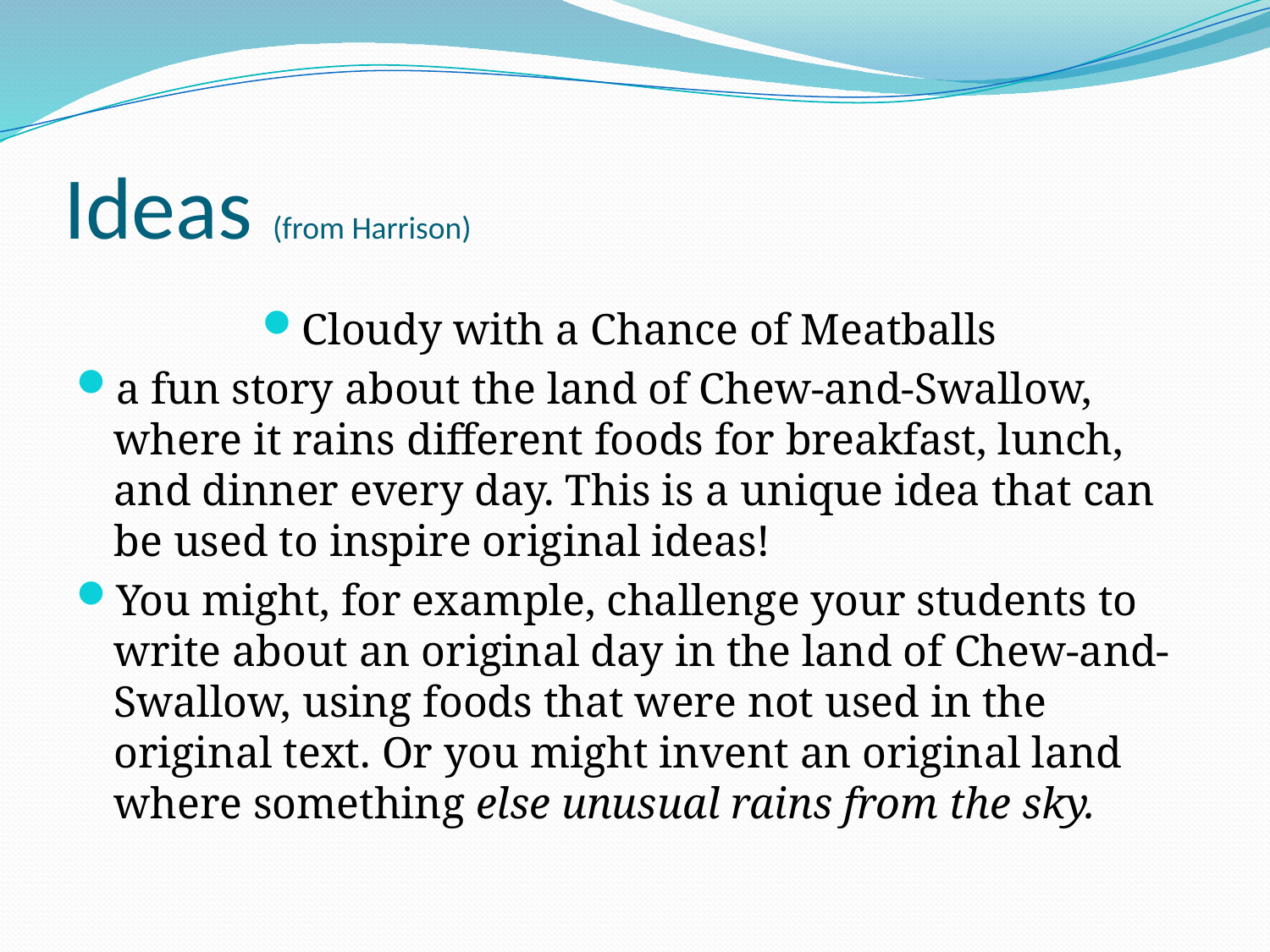

# Ideas (from Harrison)
Cloudy with a Chance of Meatballs
a fun story about the land of Chew-and-Swallow, where it rains different foods for breakfast, lunch, and dinner every day. This is a unique idea that can be used to inspire original ideas!
You might, for example, challenge your students to write about an original day in the land of Chew-and-Swallow, using foods that were not used in the original text. Or you might invent an original land where something else unusual rains from the sky.